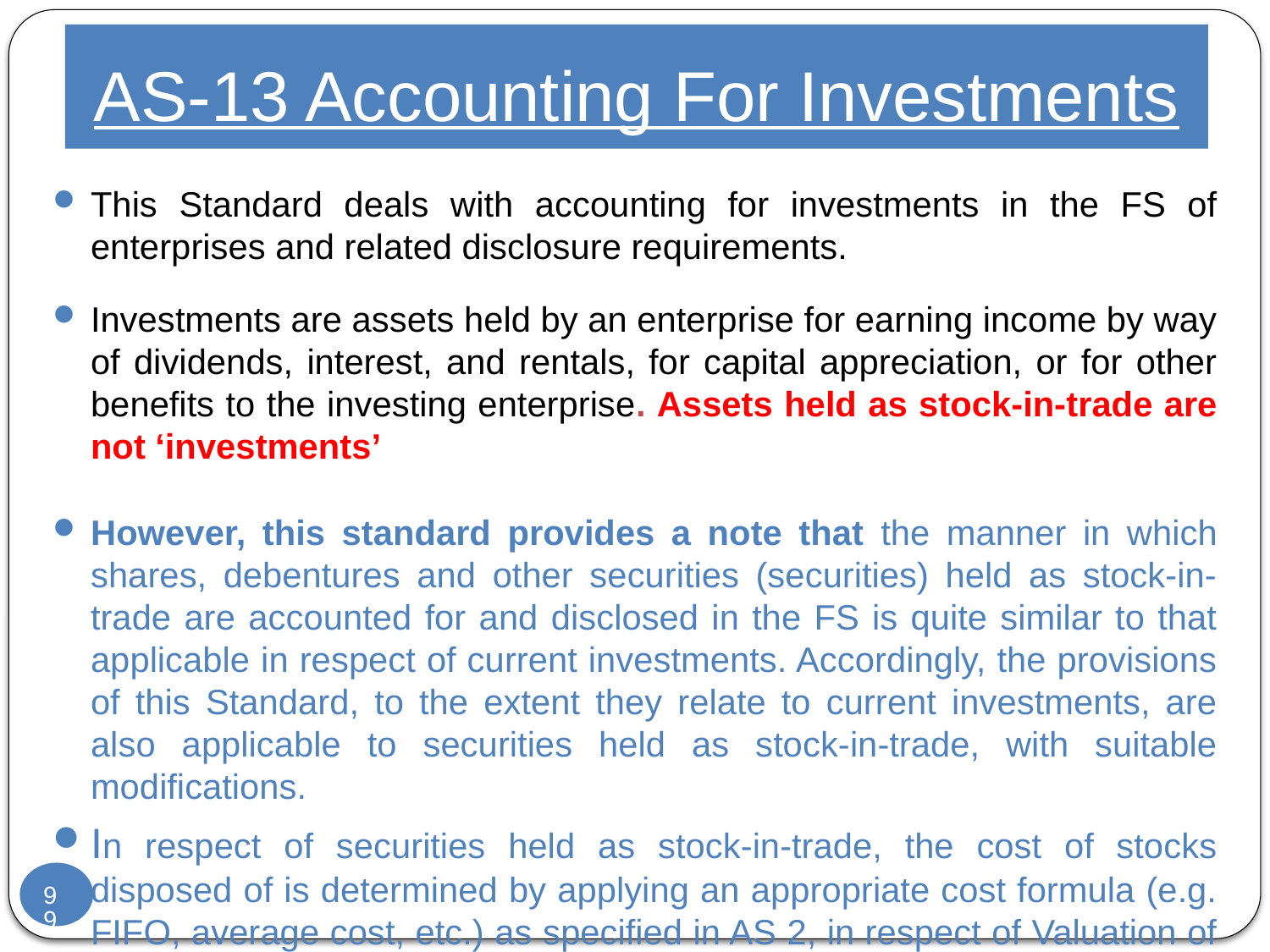

# AS-13 Accounting For Investments
This Standard deals with accounting for investments in the FS of enterprises and related disclosure requirements.

Investments are assets held by an enterprise for earning income by way of dividends, interest, and rentals, for capital appreciation, or for other benefits to the investing enterprise. Assets held as stock-in-trade are not ‘investments’

However, this standard provides a note that the manner in which shares, debentures and other securities (securities) held as stock-in-trade are accounted for and disclosed in the FS is quite similar to that applicable in respect of current investments. Accordingly, the provisions of this Standard, to the extent they relate to current investments, are also applicable to securities held as stock-in-trade, with suitable modifications.
In respect of securities held as stock-in-trade, the cost of stocks disposed of is determined by applying an appropriate cost formula (e.g. FIFO, average cost, etc.) as specified in AS 2, in respect of Valuation of Inventories.
99